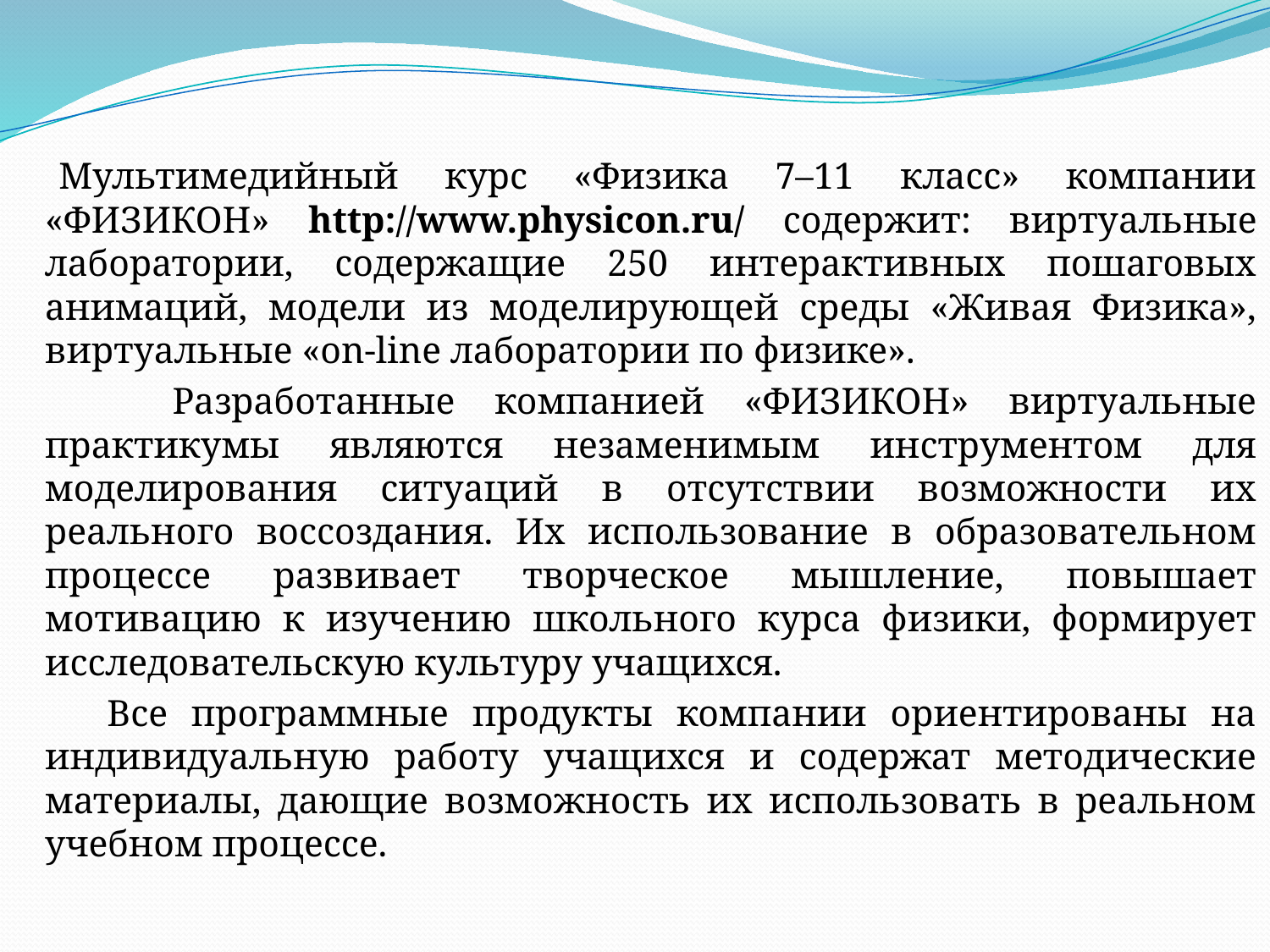

Мультимедийный курс «Физика 7–11 класс» компании «ФИЗИКОН» http://www.physicon.ru/ содержит: виртуальные лаборатории, содержащие 250 интерактивных пошаговых анимаций, модели из моделирующей среды «Живая Физика», виртуальные «on-linе лаборатории по физике».
    Разработанные компанией «ФИЗИКОН» виртуальные практикумы являются незаменимым инструментом для моделирования ситуаций в отсутствии возможности их реального воссоздания. Их использование в образовательном процессе развивает творческое мышление, повышает мотивацию к изучению школьного курса физики, формирует исследовательскую культуру учащихся.
    Все программные продукты компании ориентированы на индивидуальную работу учащихся и содержат методические материалы, дающие возможность их использовать в реальном учебном процессе.